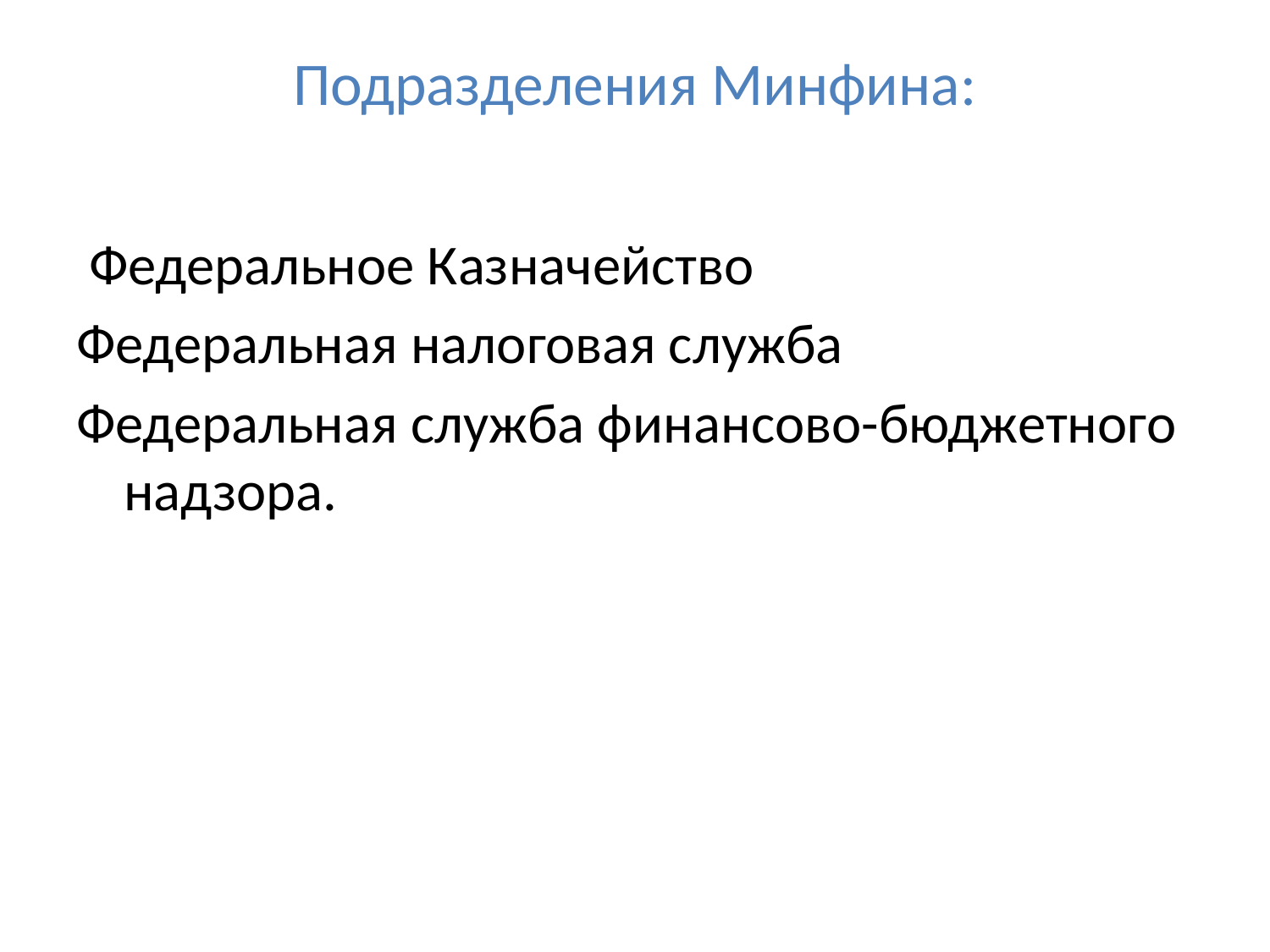

# Подразделения Минфина:
 Федеральное Казначейство
Федеральная налоговая служба
Федеральная служба финансово-бюджетного надзора.